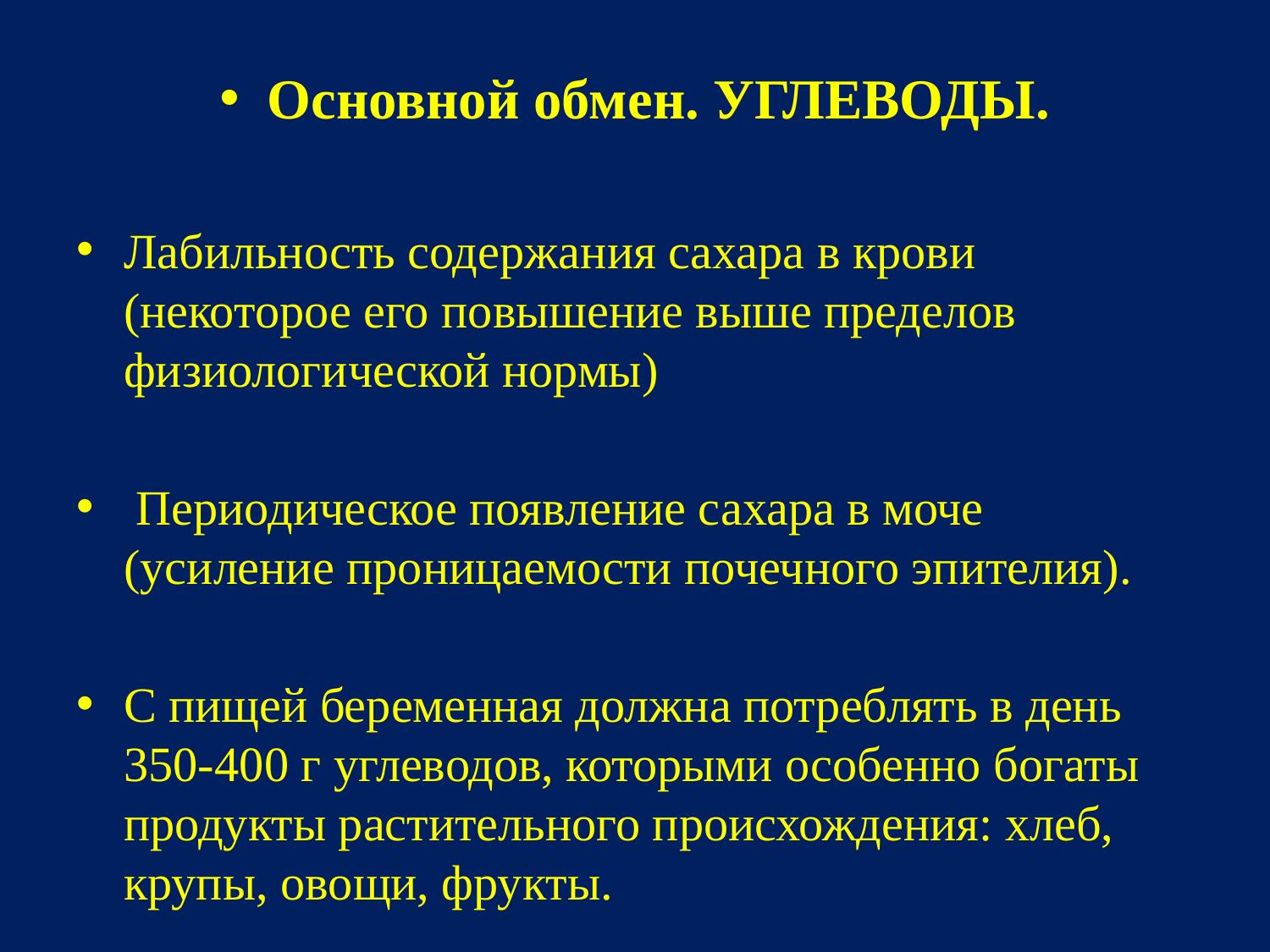

Основной обмен. УГЛЕВОДЫ.

Лабильность содержания сахара в крови (некоторое его повышение выше пределов физиологической нормы)

 Периодическое появление сахара в моче (усиление проницаемости почечного эпителия).

С пищей беременная должна потреблять в день 350-400 г углеводов, которыми особенно богаты продукты растительного происхождения: хлеб, крупы, овощи, фрукты.